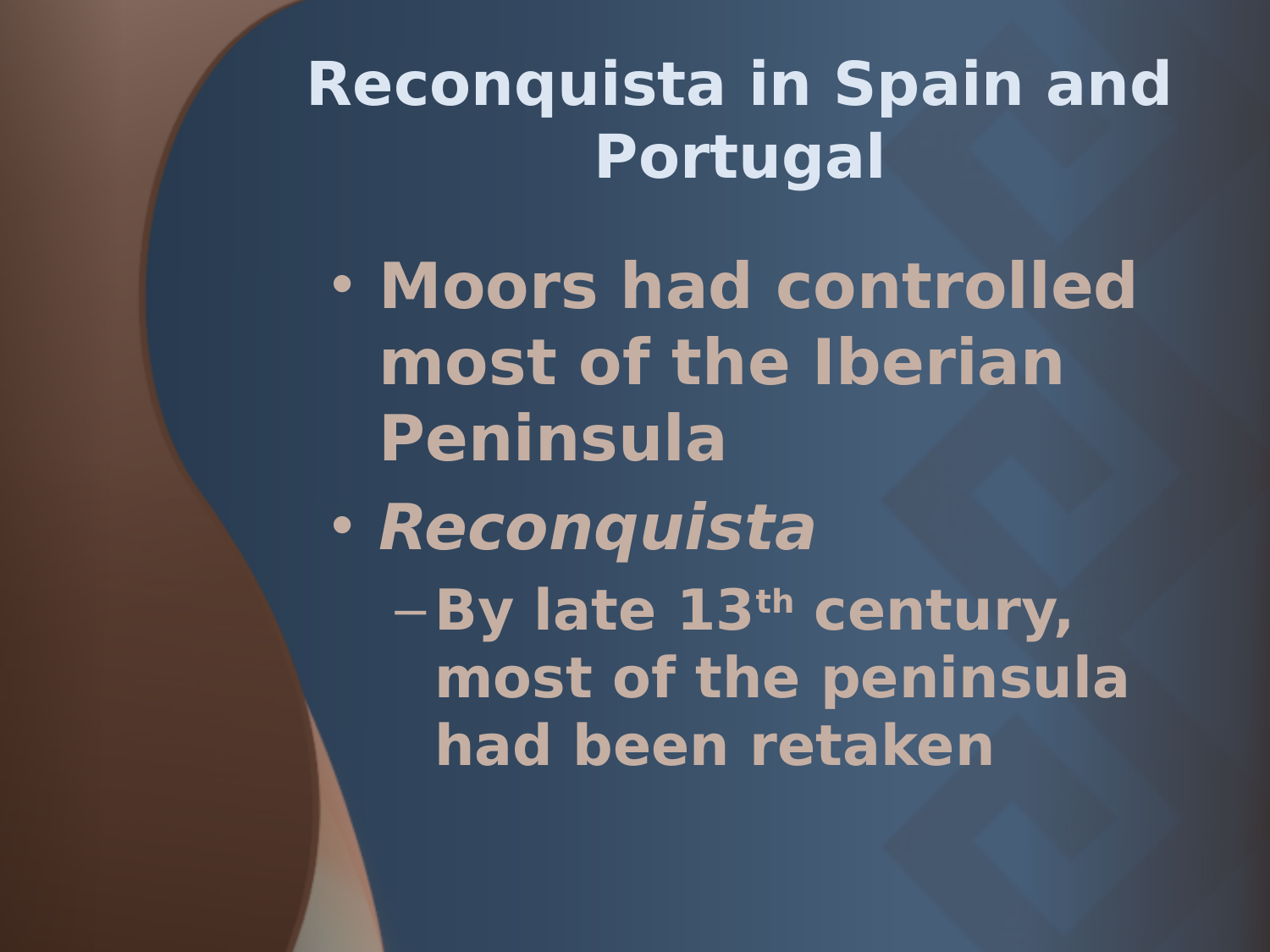

# Reconquista in Spain and Portugal
Moors had controlled most of the Iberian Peninsula
Reconquista
By late 13th century, most of the peninsula had been retaken